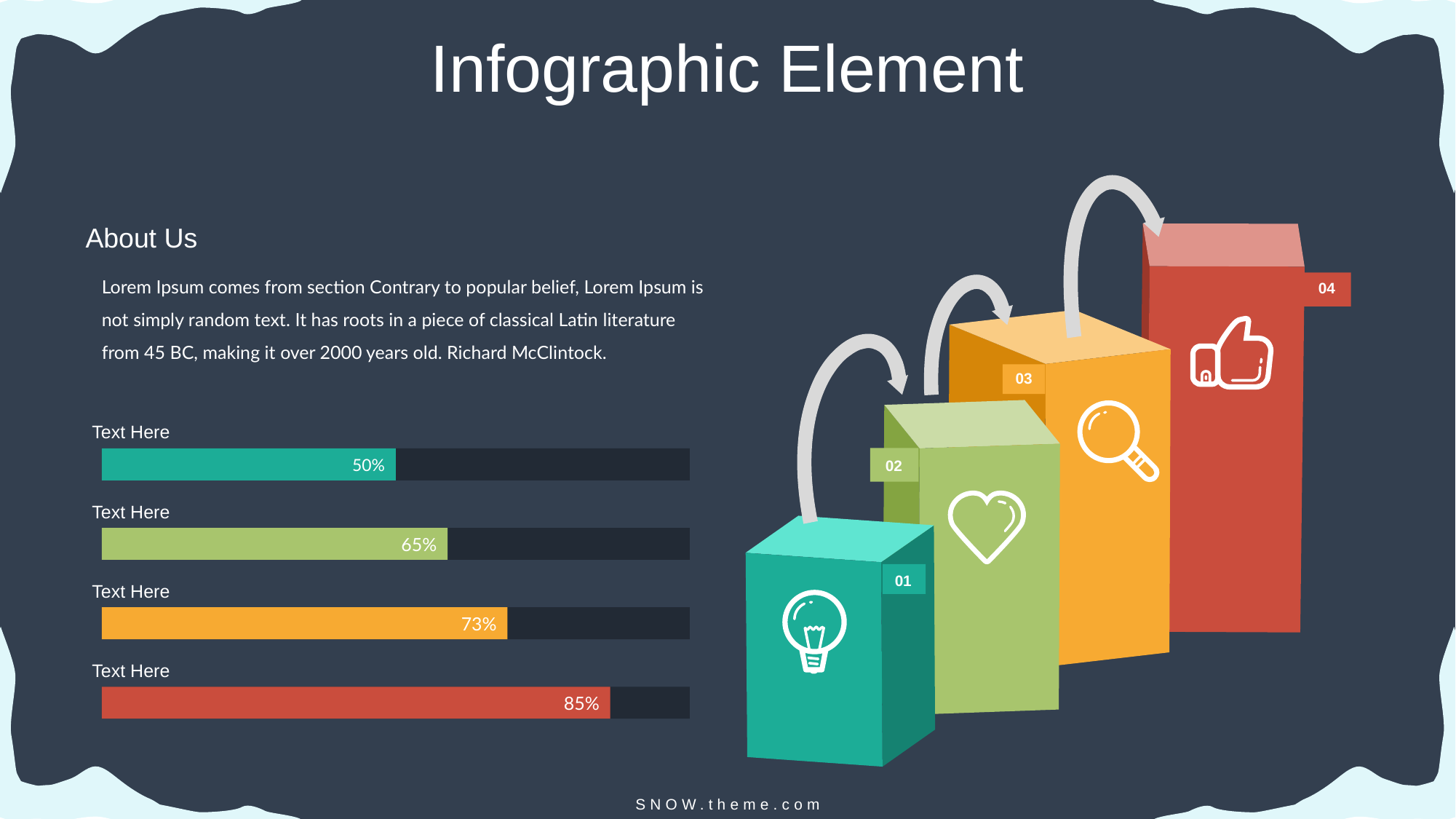

Infographic Element

About Us
Lorem Ipsum comes from section Contrary to popular belief, Lorem Ipsum is not simply random text. It has roots in a piece of classical Latin literature from 45 BC, making it over 2000 years old. Richard McClintock.
04

03

Text Here

50%
02

Text Here

65%
01
Text Here

73%

Text Here
85%